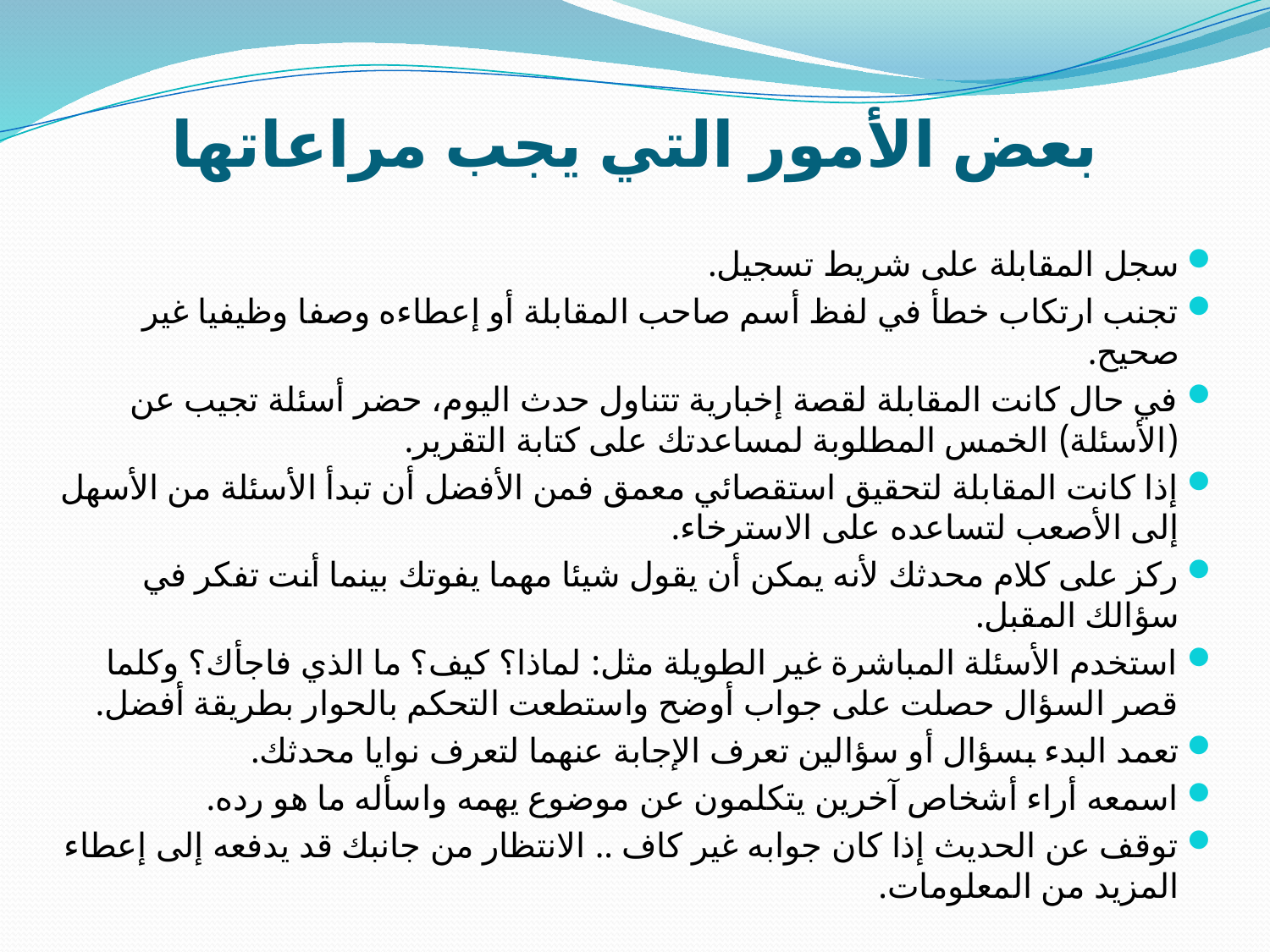

# بعض الأمور التي يجب مراعاتها
سجل المقابلة على شريط تسجيل.
تجنب ارتكاب خطأ في لفظ أسم صاحب المقابلة أو إعطاءه وصفا وظيفيا غير صحيح.
في حال كانت المقابلة لقصة إخبارية تتناول حدث اليوم، حضر أسئلة تجيب عن (الأسئلة) الخمس المطلوبة لمساعدتك على كتابة التقرير.
إذا كانت المقابلة لتحقيق استقصائي معمق فمن الأفضل أن تبدأ الأسئلة من الأسهل إلى الأصعب لتساعده على الاسترخاء.
ركز على كلام محدثك لأنه يمكن أن يقول شيئا مهما يفوتك بينما أنت تفكر في سؤالك المقبل.
استخدم الأسئلة المباشرة غير الطويلة مثل: لماذا؟ كيف؟ ما الذي فاجأك؟ وكلما قصر السؤال حصلت على جواب أوضح واستطعت التحكم بالحوار بطريقة أفضل.
تعمد البدء بسؤال أو سؤالين تعرف الإجابة عنهما لتعرف نوايا محدثك.
اسمعه أراء أشخاص آخرين يتكلمون عن موضوع يهمه واسأله ما هو رده.
توقف عن الحديث إذا كان جوابه غير كاف .. الانتظار من جانبك قد يدفعه إلى إعطاء المزيد من المعلومات.